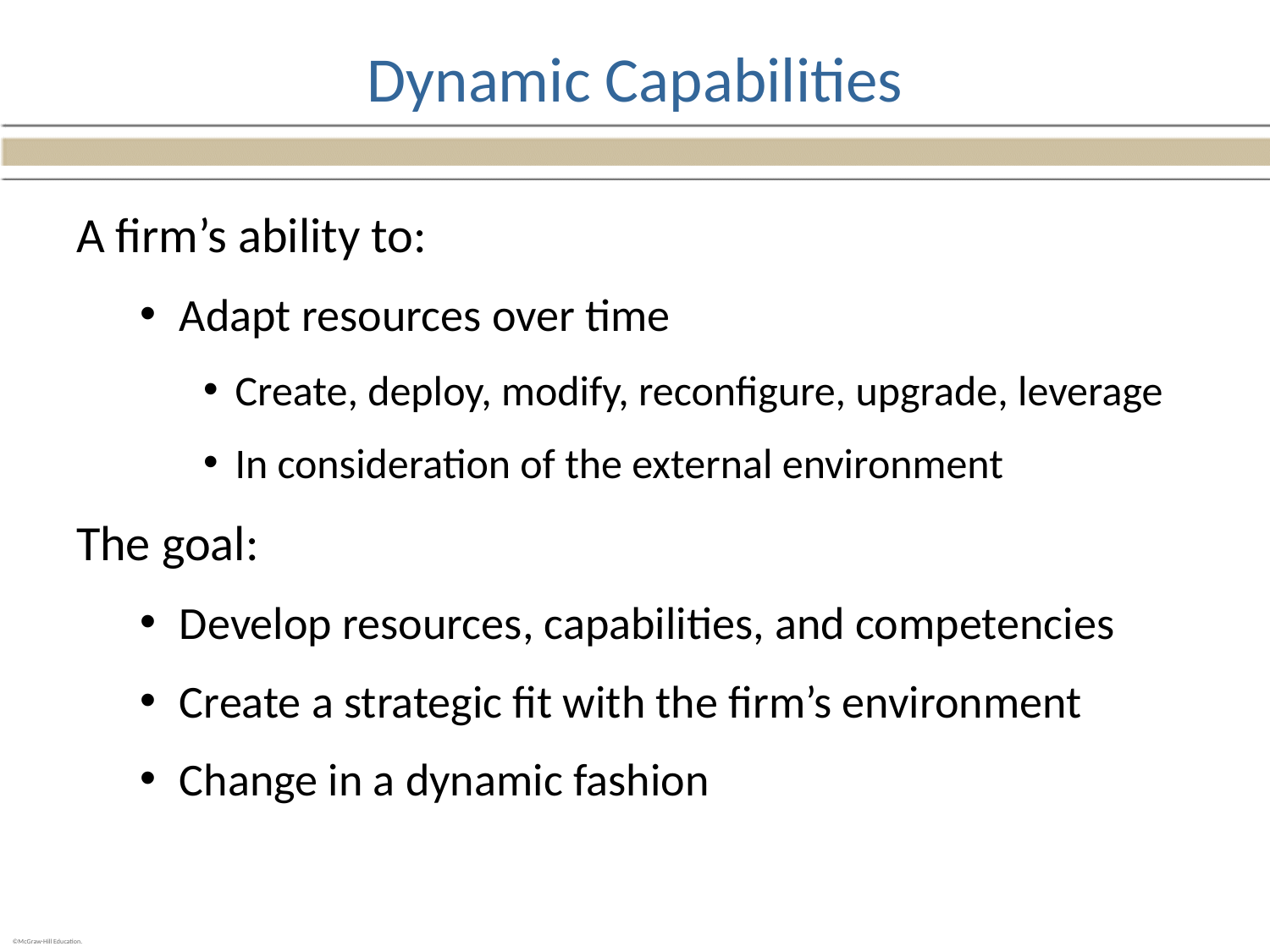

# Dynamic Capabilities
A firm’s ability to:
Adapt resources over time
Create, deploy, modify, reconfigure, upgrade, leverage
In consideration of the external environment
The goal:
Develop resources, capabilities, and competencies
Create a strategic fit with the firm’s environment
Change in a dynamic fashion